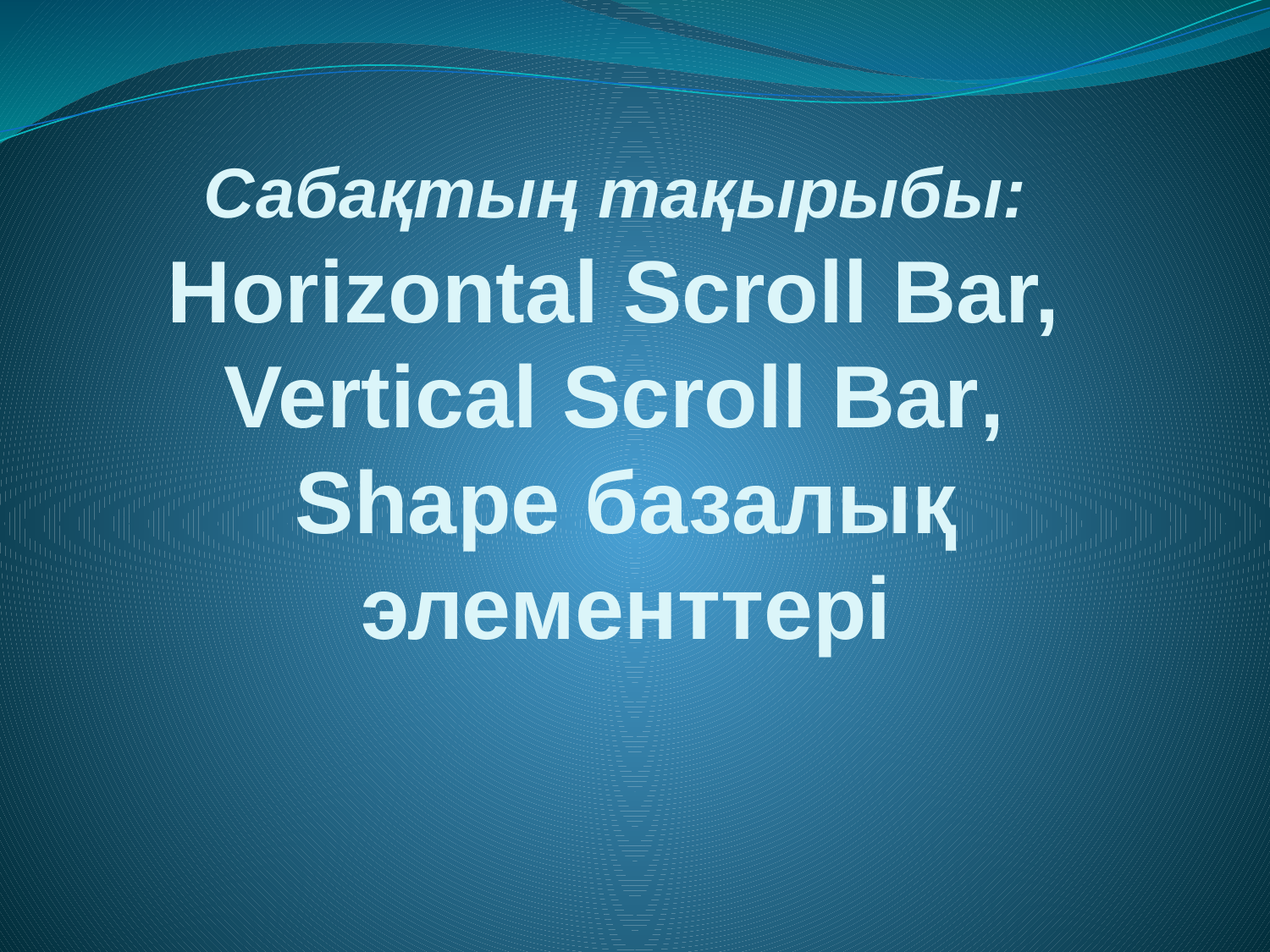

Сабақтың тақырыбы:
Horizontal Scroll Bar,
Vertical Scroll Bar,
Shape базалық элементтері